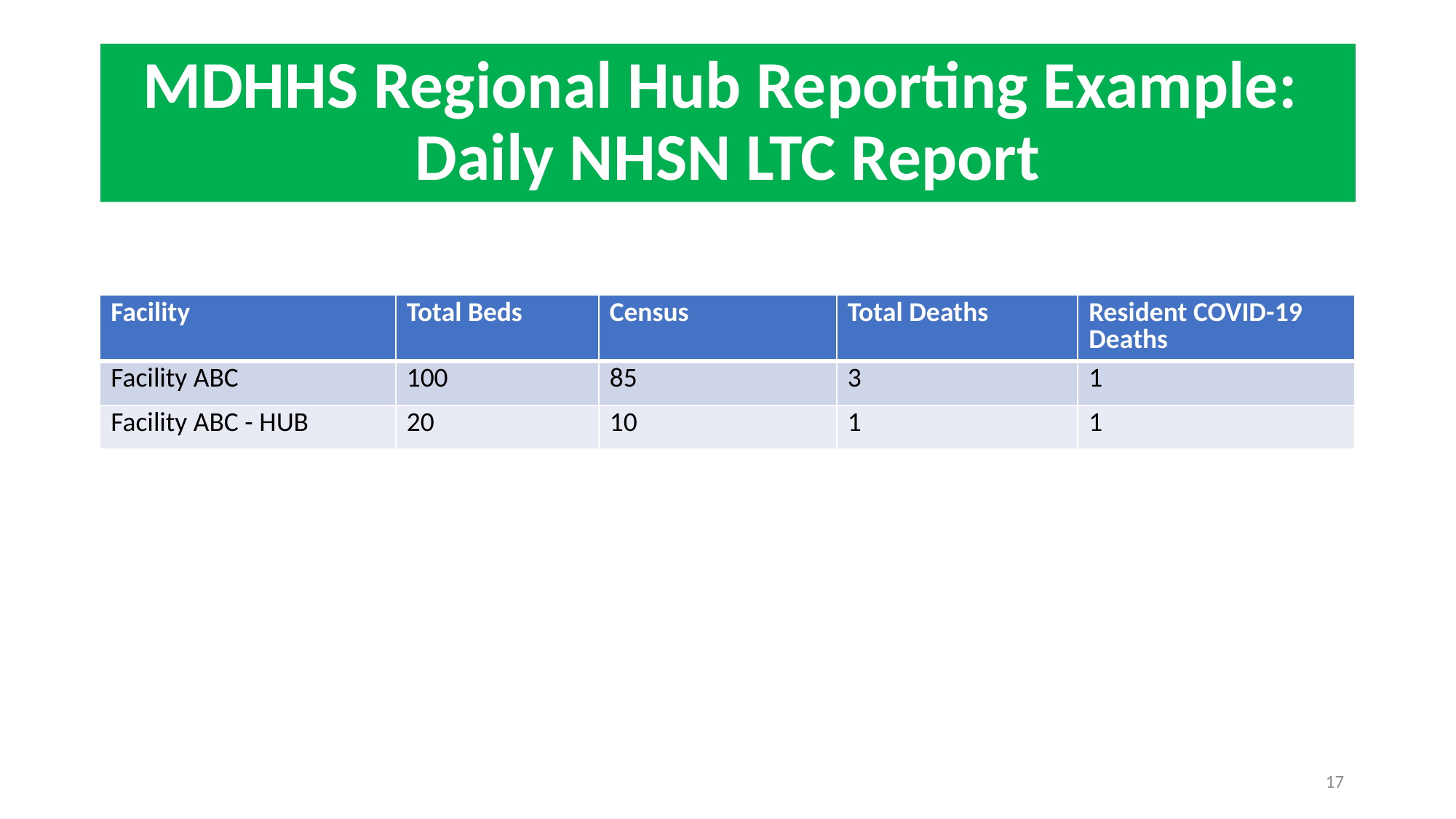

# MDHHS Regional Hub Reporting Example: Daily NHSN LTC Report
| Facility | Total Beds | Census | Total Deaths | Resident COVID-19 Deaths |
| --- | --- | --- | --- | --- |
| Facility ABC | 100 | 85 | 3 | 1 |
| Facility ABC - HUB | 20 | 10 | 1 | 1 |
17